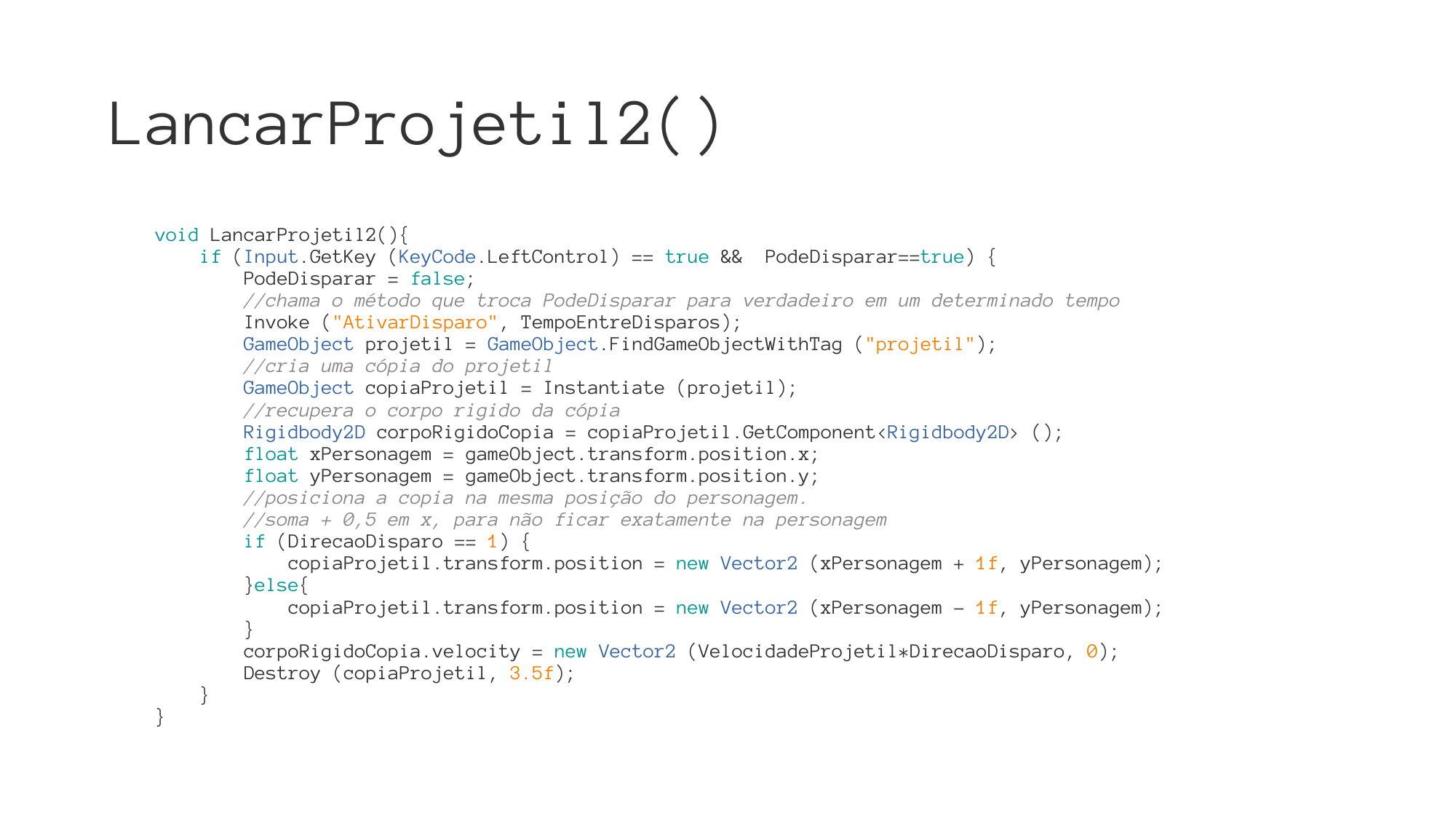

# LancarProjetil2()
    void LancarProjetil2(){
        if (Input.GetKey (KeyCode.LeftControl) == true &&  PodeDisparar==true) {
            PodeDisparar = false;
            //chama o método que troca PodeDisparar para verdadeiro em um determinado tempo
            Invoke ("AtivarDisparo", TempoEntreDisparos);
            GameObject projetil = GameObject.FindGameObjectWithTag ("projetil");
            //cria uma cópia do projetil
            GameObject copiaProjetil = Instantiate (projetil);
            //recupera o corpo rigido da cópia
            Rigidbody2D corpoRigidoCopia = copiaProjetil.GetComponent<Rigidbody2D> ();
            float xPersonagem = gameObject.transform.position.x;
            float yPersonagem = gameObject.transform.position.y;
            //posiciona a copia na mesma posição do personagem.
            //soma + 0,5 em x, para não ficar exatamente na personagem
            if (DirecaoDisparo == 1) {
                copiaProjetil.transform.position = new Vector2 (xPersonagem + 1f, yPersonagem);
            }else{
                copiaProjetil.transform.position = new Vector2 (xPersonagem - 1f, yPersonagem);
            }
            corpoRigidoCopia.velocity = new Vector2 (VelocidadeProjetil*DirecaoDisparo, 0);
            Destroy (copiaProjetil, 3.5f);
        }
    }